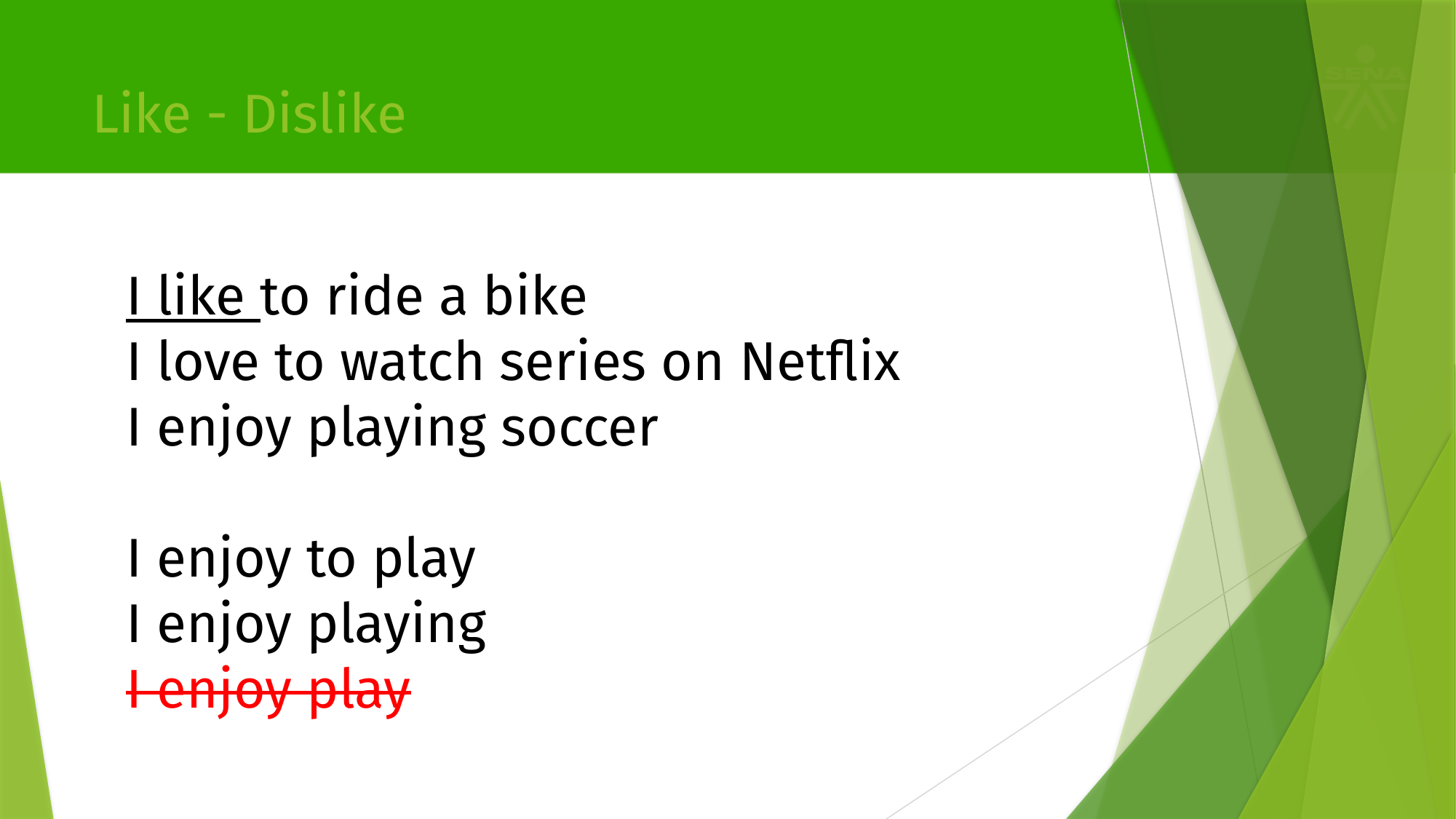

# Like - Dislike
I like to ride a bike
I love to watch series on Netflix
I enjoy playing soccer

I enjoy to play
I enjoy playing
I enjoy play